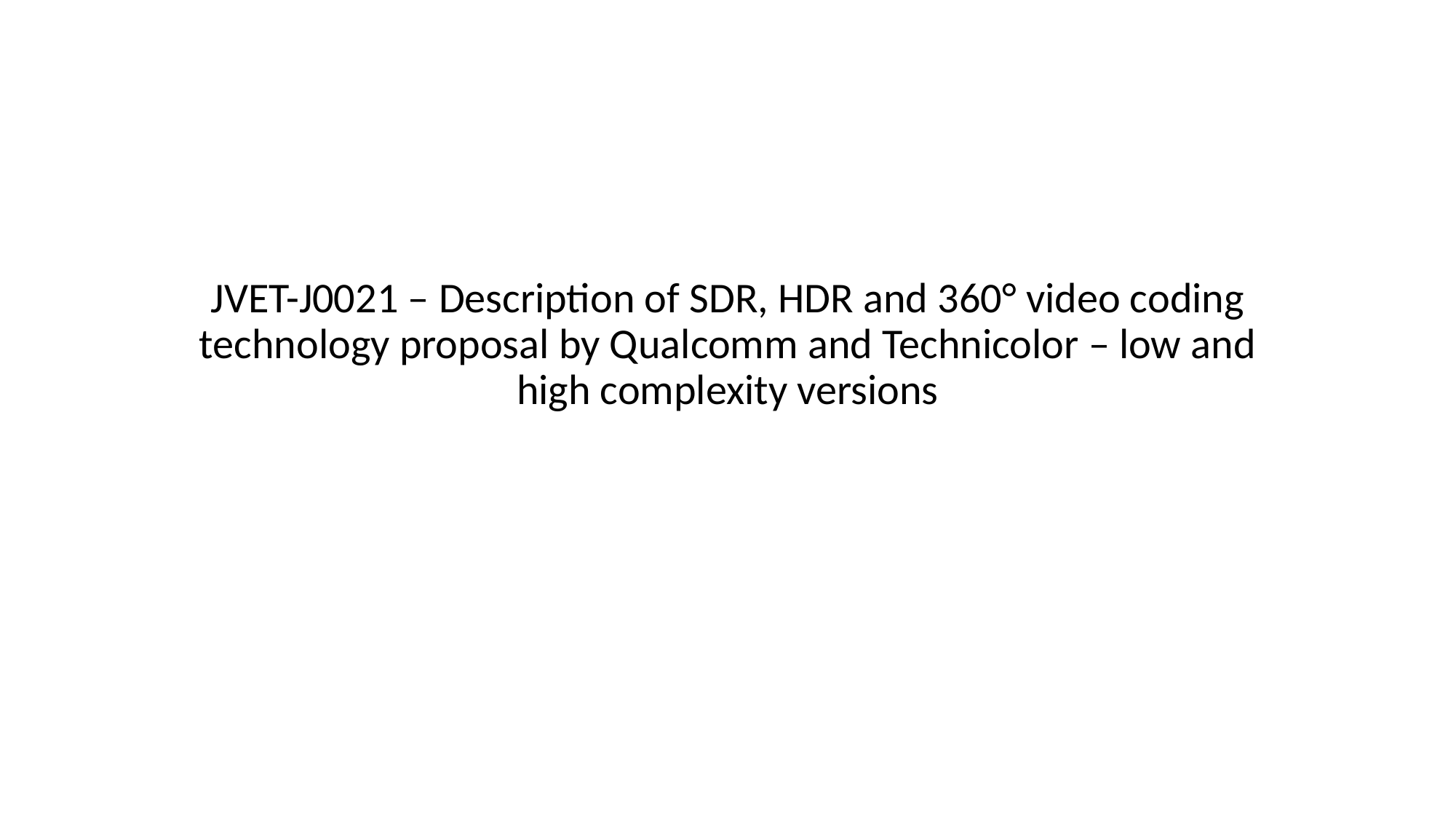

# JVET-J0021 – Description of SDR, HDR and 360° video coding technology proposal by Qualcomm and Technicolor – low and high complexity versions